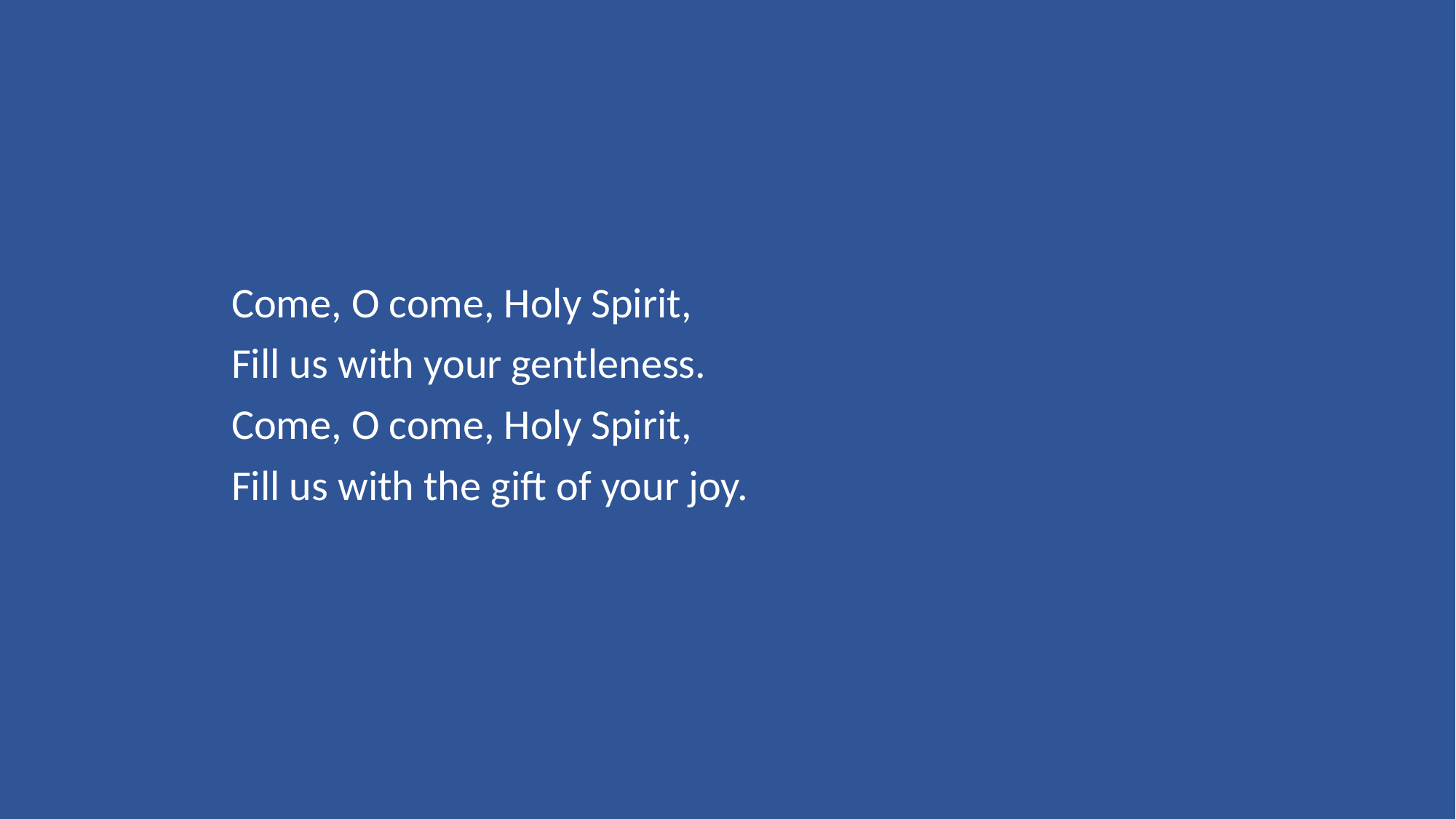

Come, O come, Holy Spirit,
Fill us with your gentleness.
Come, O come, Holy Spirit,
Fill us with the gift of your joy.